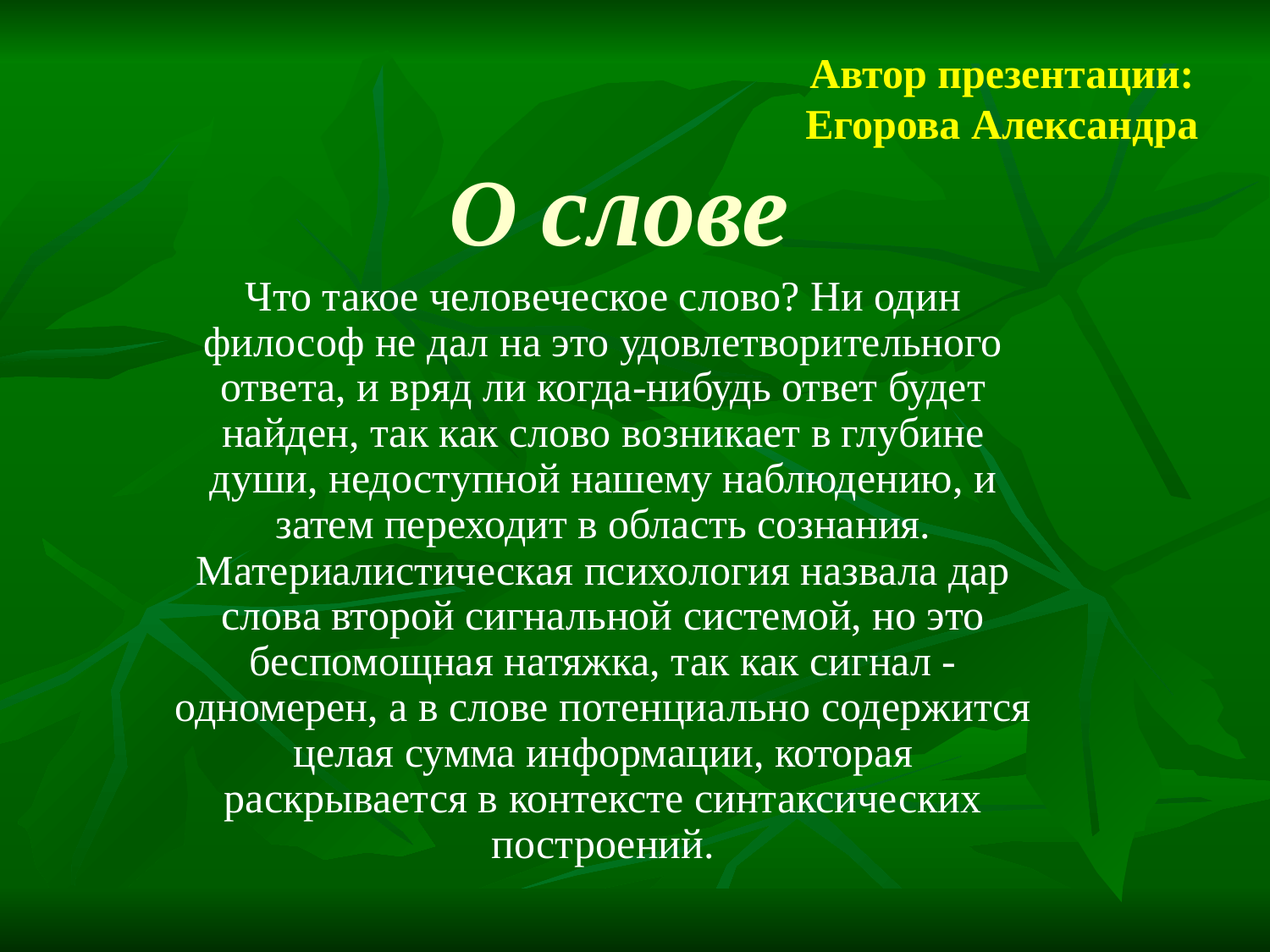

Автор презентации: Егорова Александра
# О слове
Что такое человеческое слово? Ни один философ не дал на это удовлетворительного ответа, и вряд ли когда-нибудь ответ будет найден, так как слово возникает в глубине души, недоступной нашему наблюдению, и затем переходит в область сознания. Материалистическая психология назвала дар слова второй сигнальной системой, но это беспомощная натяжка, так как сигнал - одномерен, а в слове потенциально содержится целая сумма информации, которая раскрывается в контексте синтаксических построений.